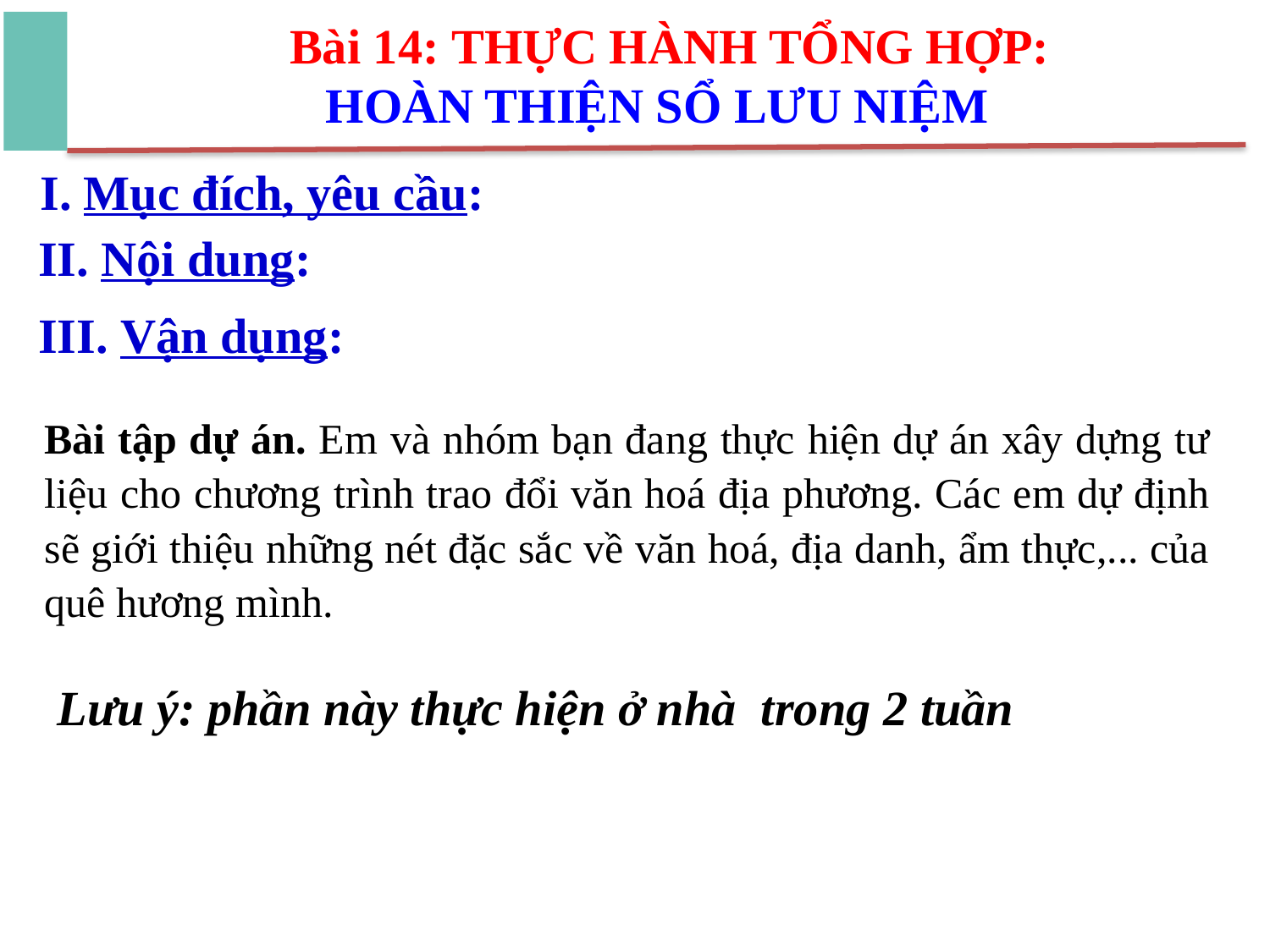

Bài 14: THỰC HÀNH TỔNG HỢP:
HOÀN THIỆN SỔ LƯU NIỆM

I. Mục đích, yêu cầu:
II. Nội dung:
III. Vận dụng:
Bài tập dự án. Em và nhóm bạn đang thực hiện dự án xây dựng tư liệu cho chương trình trao đổi văn hoá địa phương. Các em dự định sẽ giới thiệu những nét đặc sắc về văn hoá, địa danh, ẩm thực,... của quê hương mình.
Lưu ý: phần này thực hiện ở nhà  trong 2 tuần